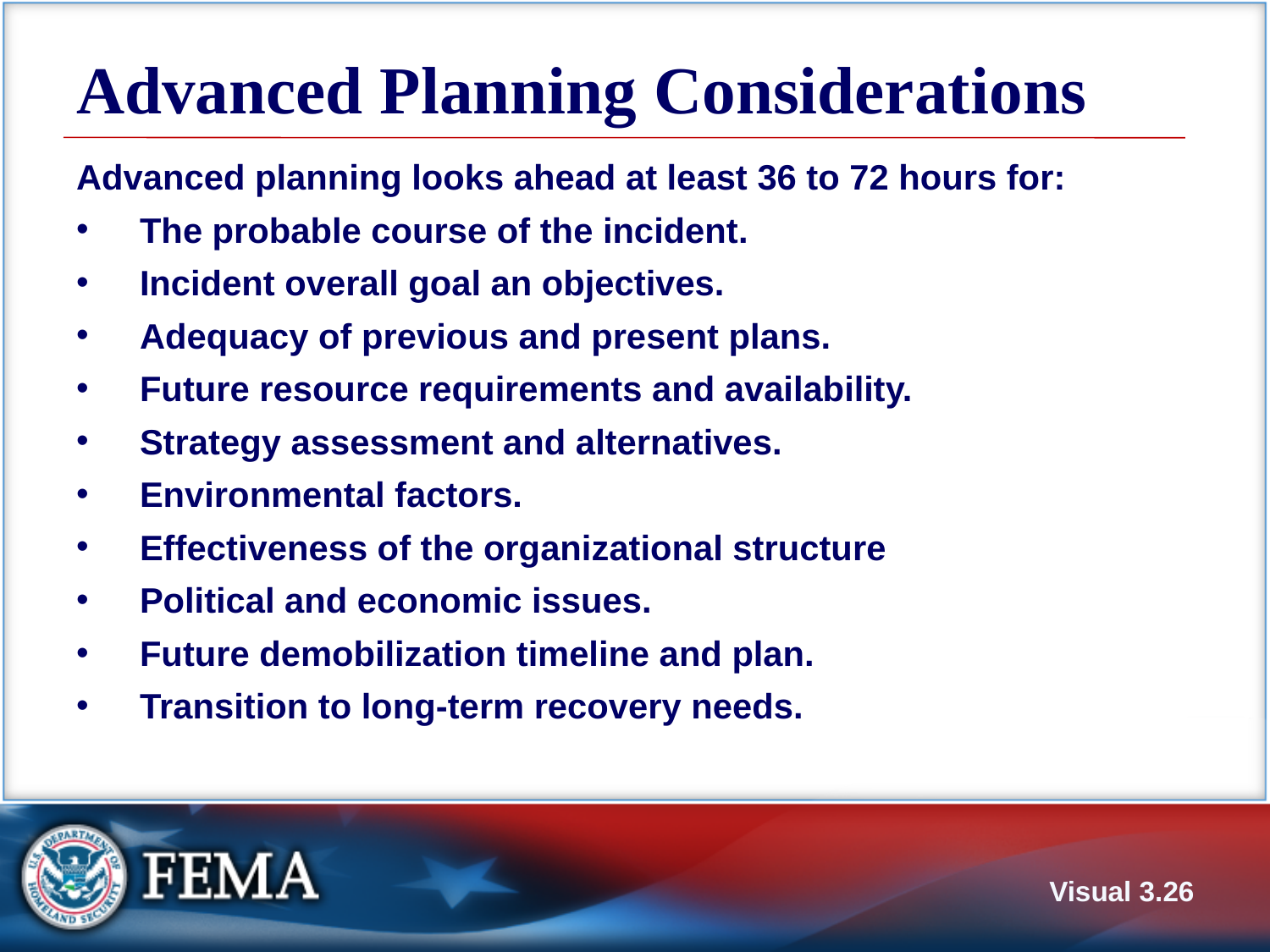

# Advanced Planning Considerations
Advanced planning looks ahead at least 36 to 72 hours for:
The probable course of the incident.
Incident overall goal an objectives.
Adequacy of previous and present plans.
Future resource requirements and availability.
Strategy assessment and alternatives.
Environmental factors.
Effectiveness of the organizational structure
Political and economic issues.
Future demobilization timeline and plan.
Transition to long-term recovery needs.
Visual 3.26